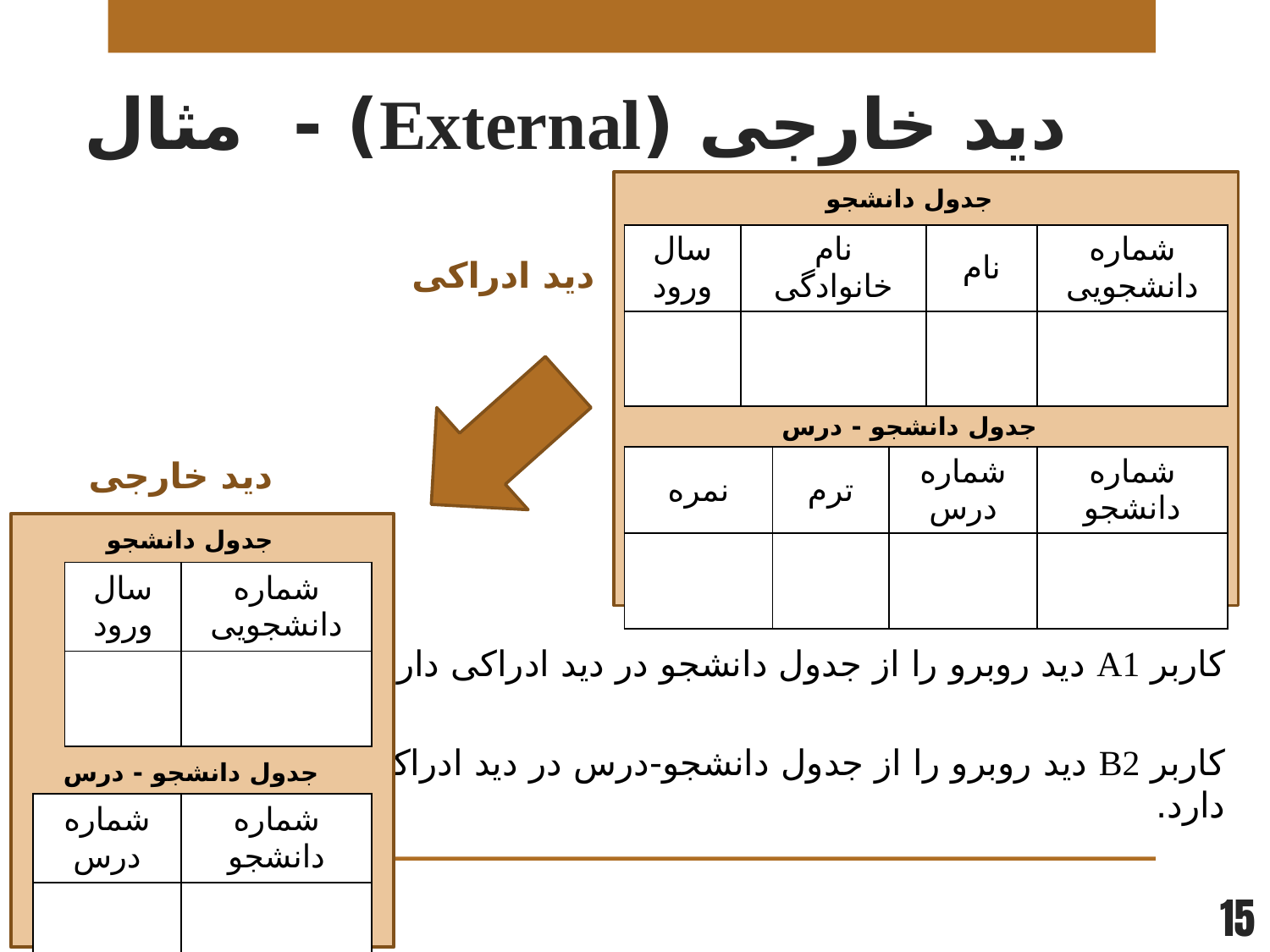

# دید خارجی (External) -  مثال

جدول دانشجو
| سال ورود | نام خانوادگی | نام | شماره دانشجویی |
| --- | --- | --- | --- |
|  |  |  |  |
دید ادراکی

جدول دانشجو - درس
| نمره | ترم | شماره درس | شماره دانشجو |
| --- | --- | --- | --- |
|  |  |  |  |
دید خارجی

جدول دانشجو
| سال ورود | شماره دانشجویی |
| --- | --- |
|  |  |
کاربر A1 دید روبرو را از جدول دانشجو در دید ادراکی دارد.

کاربر B2 دید روبرو را از جدول دانشجو-درس در دید ادراکی دارد.

جدول دانشجو - درس
| شماره درس | شماره دانشجو |
| --- | --- |
|  |  |
15